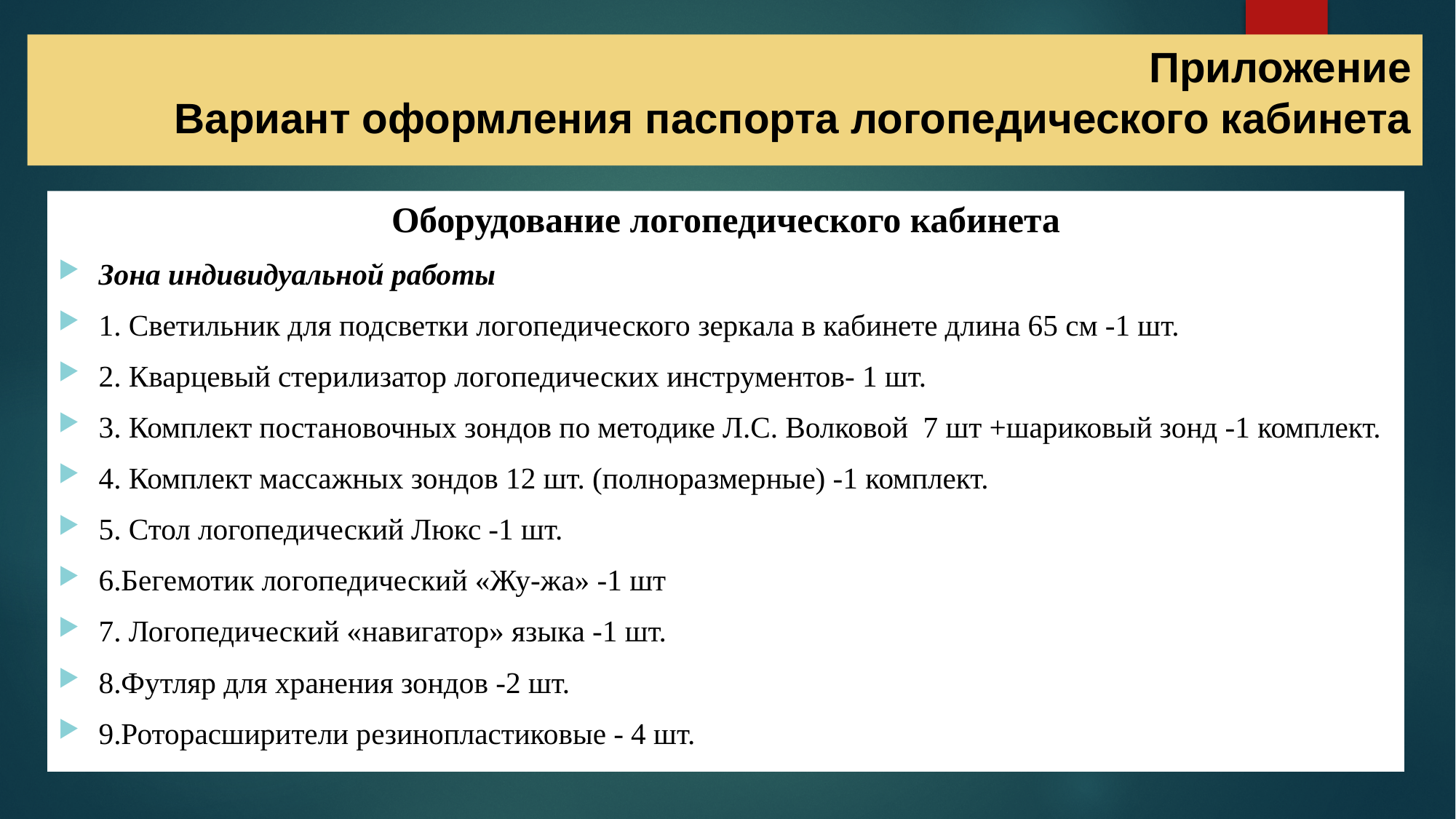

# Приложение Вариант оформления паспорта логопедического кабинета
Оборудование логопедического кабинета
Зона индивидуальной работы
1. Светильник для подсветки логопедического зеркала в кабинете длина 65 см -1 шт.
2. Кварцевый стерилизатор логопедических инструментов- 1 шт.
3. Комплект постановочных зондов по методике Л.С. Волковой  7 шт +шариковый зонд -1 комплект.
4. Комплект массажных зондов 12 шт. (полноразмерные) -1 комплект.
5. Стол логопедический Люкс -1 шт.
6.Бегемотик логопедический «Жу-жа» -1 шт
7. Логопедический «навигатор» языка -1 шт.
8.Футляр для хранения зондов -2 шт.
9.Роторасширители резинопластиковые - 4 шт.